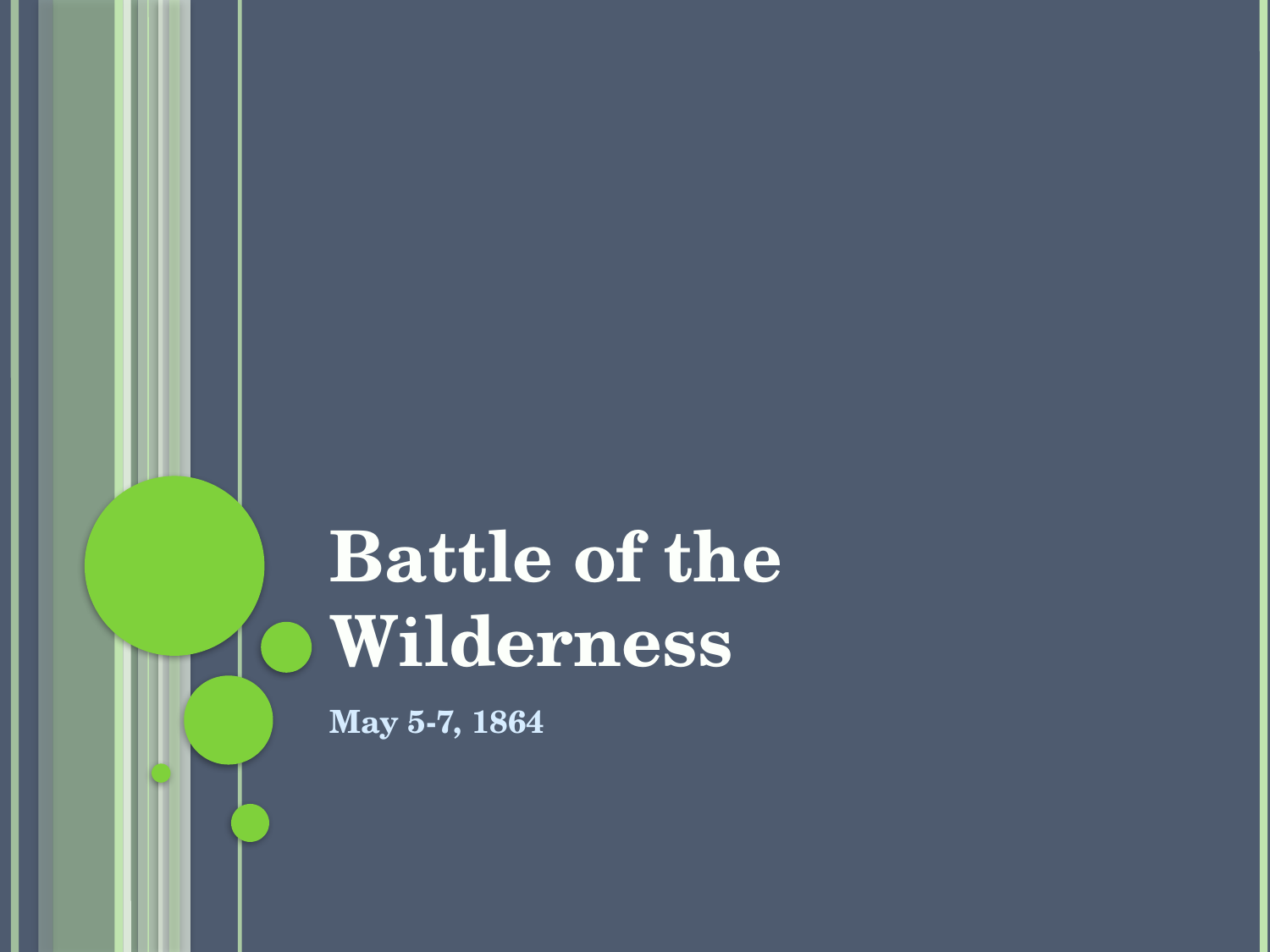

# Battle of the Wilderness
May 5-7, 1864